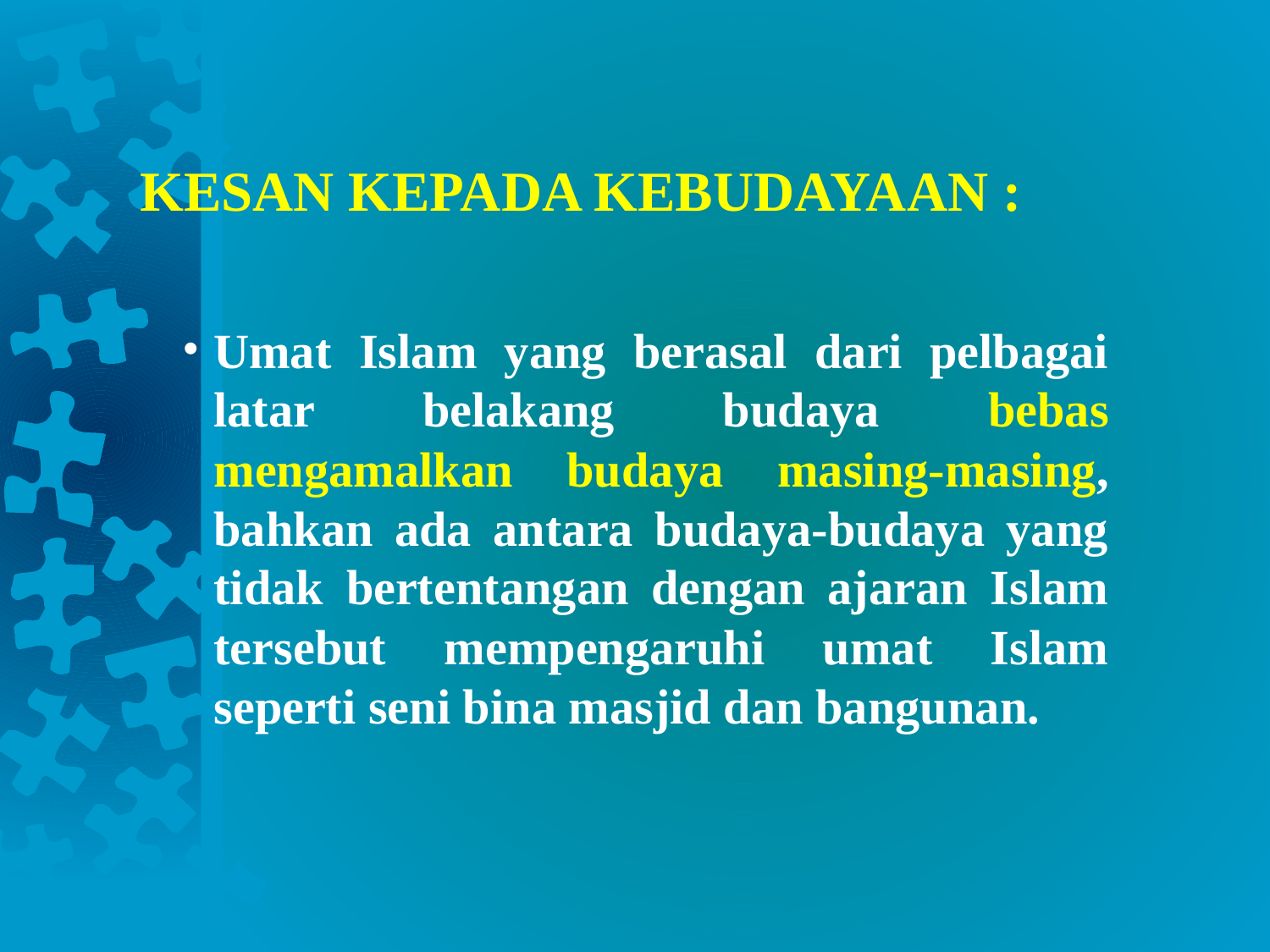

KESAN KEPADA KEBUDAYAAN :

Umat Islam yang berasal dari pelbagai latar belakang budaya bebas mengamalkan budaya masing-masing, bahkan ada antara budaya-budaya yang tidak bertentangan dengan ajaran Islam tersebut mempengaruhi umat Islam seperti seni bina masjid dan bangunan.